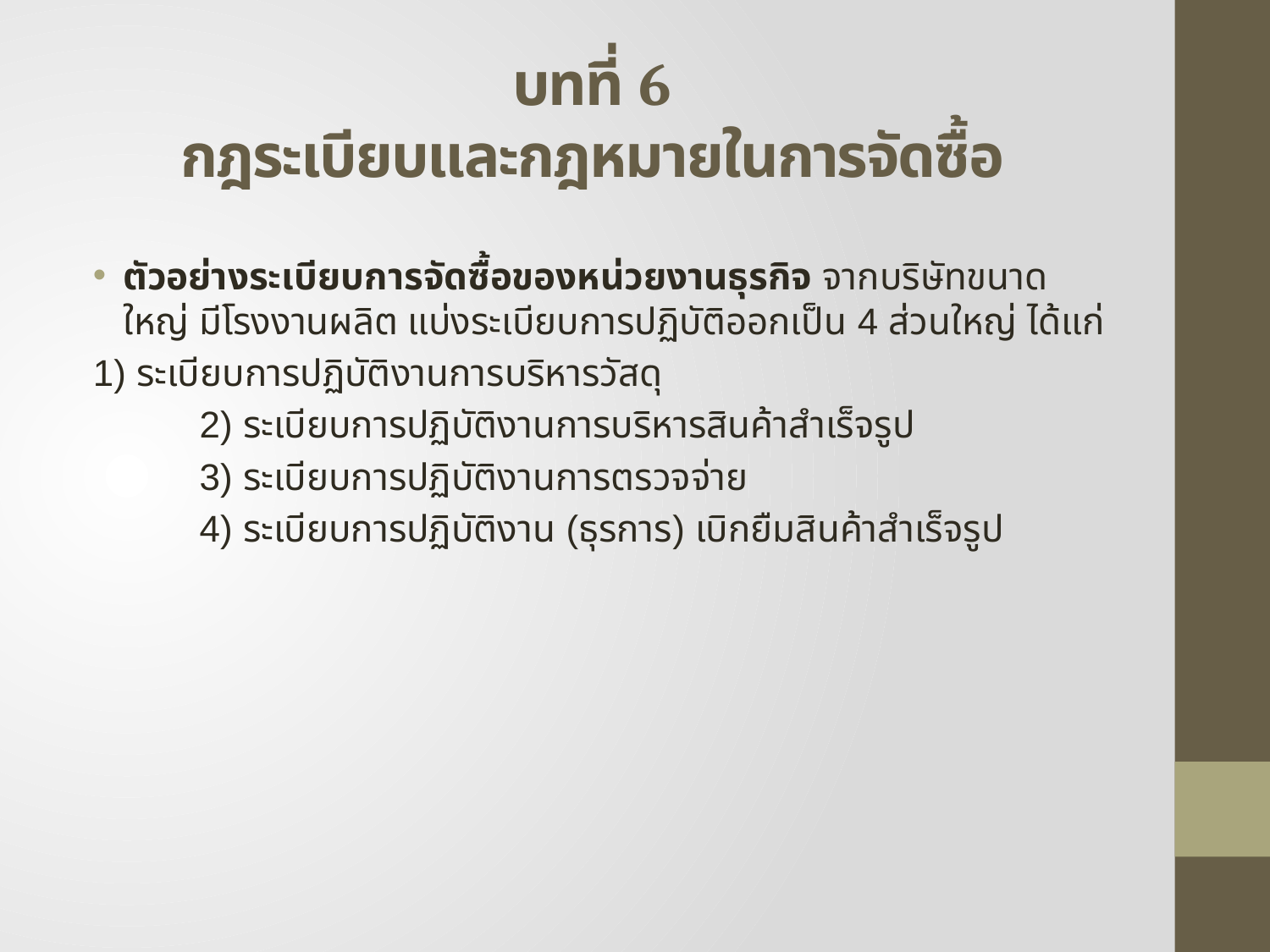

# บทที่ 6 กฎระเบียบและกฎหมายในการจัดซื้อ
ตัวอย่างระเบียบการจัดซื้อของหน่วยงานธุรกิจ จากบริษัทขนาดใหญ่ มีโรงงานผลิต แบ่งระเบียบการปฏิบัติออกเป็น 4 ส่วนใหญ่ ได้แก่
	1) ระเบียบการปฏิบัติงานการบริหารวัสดุ
      	2) ระเบียบการปฏิบัติงานการบริหารสินค้าสำเร็จรูป
     	3) ระเบียบการปฏิบัติงานการตรวจจ่าย
     	4) ระเบียบการปฏิบัติงาน (ธุรการ) เบิกยืมสินค้าสำเร็จรูป